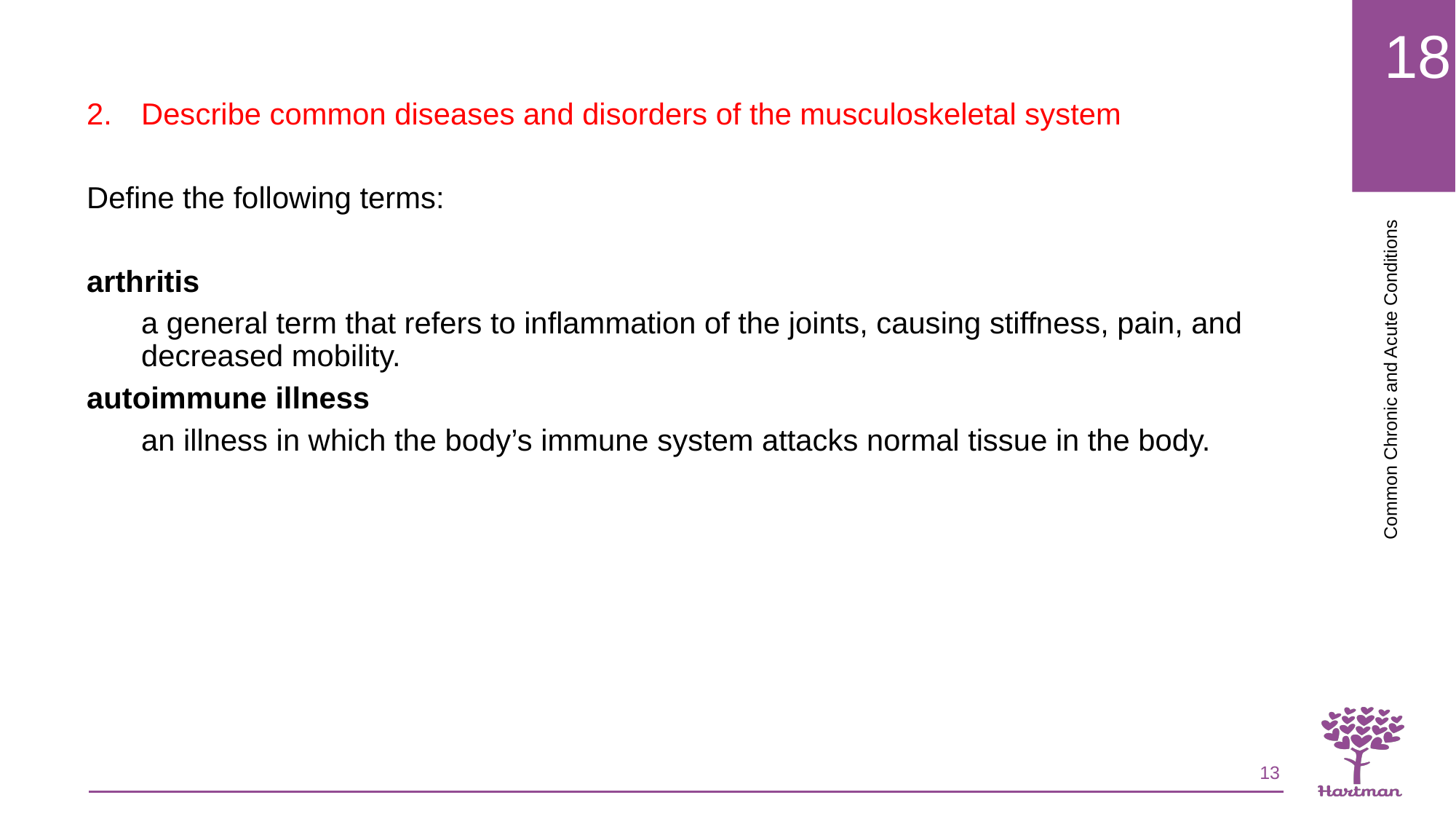

Describe common diseases and disorders of the musculoskeletal system

Define the following terms:

arthritis
a general term that refers to inflammation of the joints, causing stiffness, pain, and decreased mobility.
autoimmune illness
an illness in which the body’s immune system attacks normal tissue in the body.

13